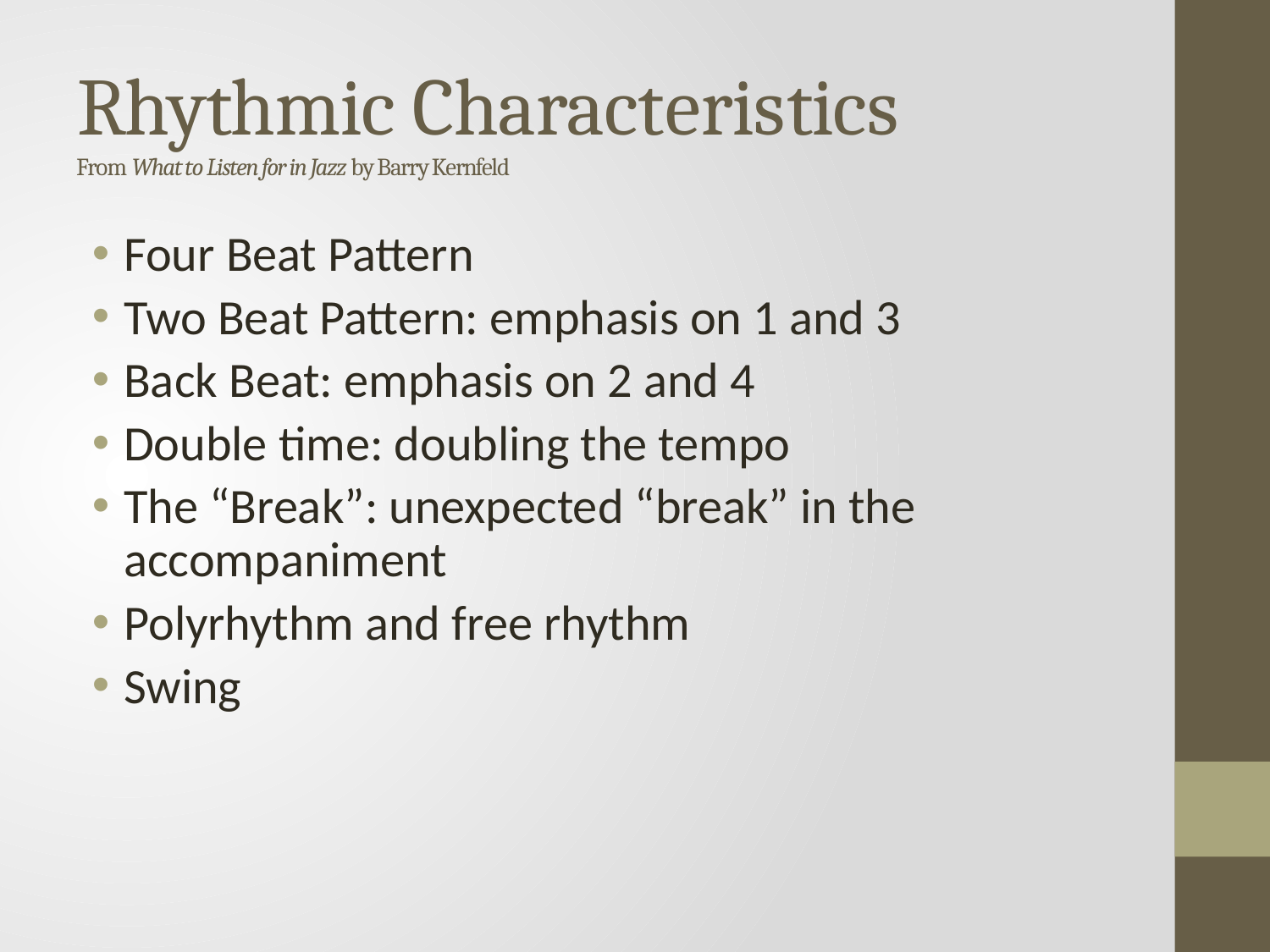

# Rhythmic Characteristics From What to Listen for in Jazz by Barry Kernfeld
Four Beat Pattern
Two Beat Pattern: emphasis on 1 and 3
Back Beat: emphasis on 2 and 4
Double time: doubling the tempo
The “Break”: unexpected “break” in the accompaniment
Polyrhythm and free rhythm
Swing